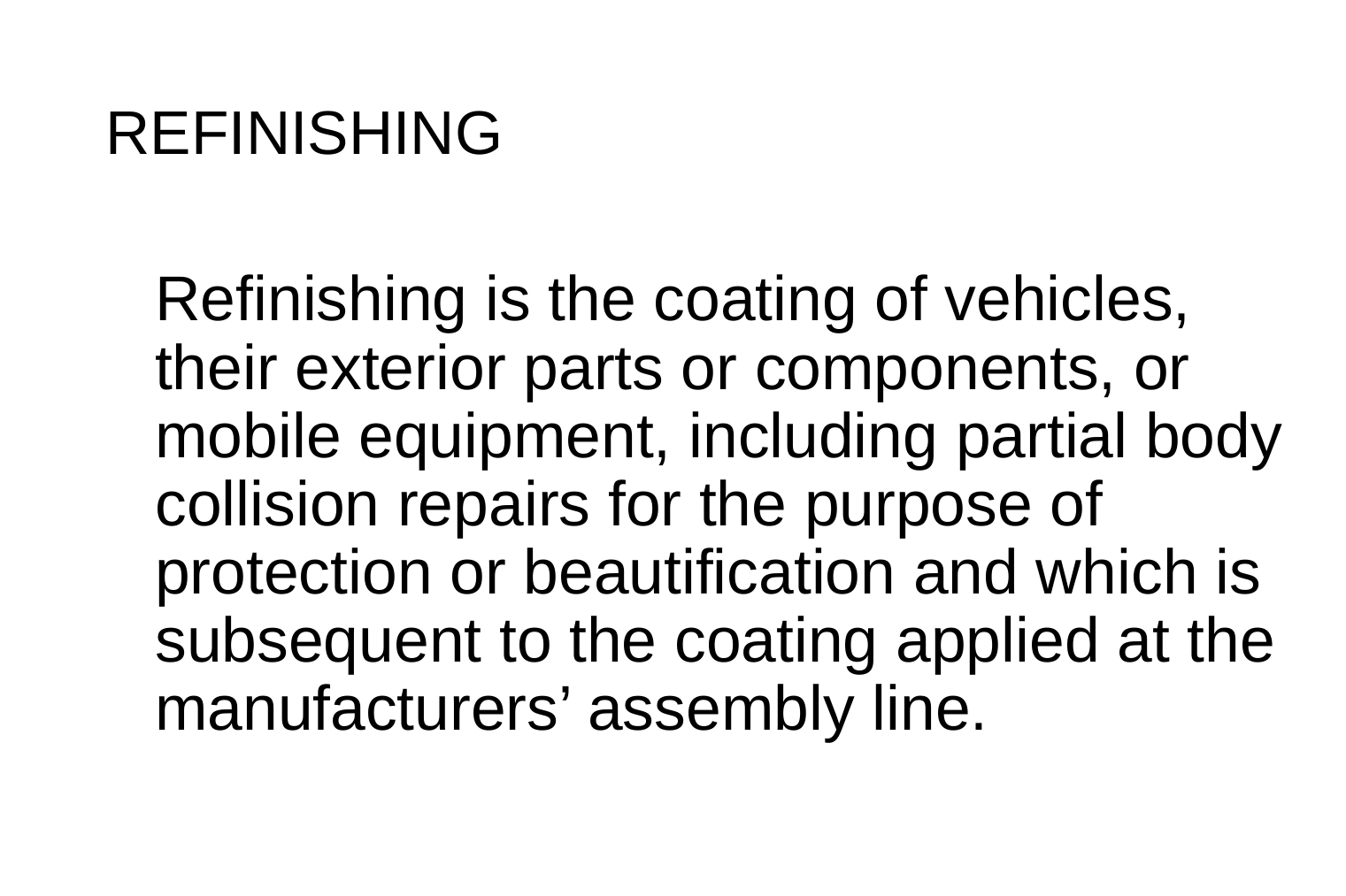

# REFINISHING
Refinishing is the coating of vehicles, their exterior parts or components, or mobile equipment, including partial body collision repairs for the purpose of protection or beautification and which is subsequent to the coating applied at the manufacturers’ assembly line.